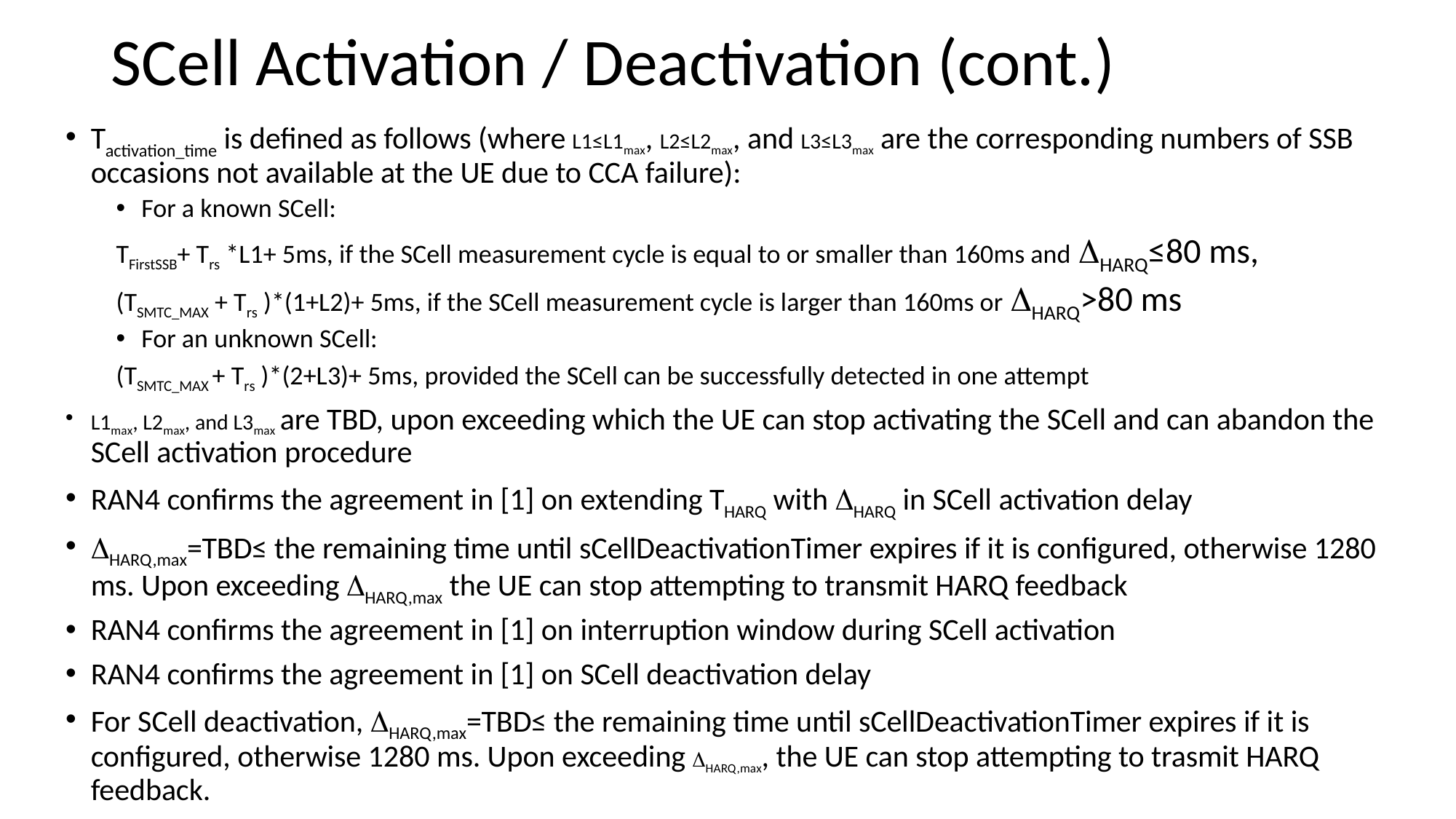

# SCell Activation / Deactivation (cont.)
Tactivation_time is defined as follows (where L1≤L1max, L2≤L2max, and L3≤L3max are the corresponding numbers of SSB occasions not available at the UE due to CCA failure):
For a known SCell:
	TFirstSSB+ Trs *L1+ 5ms, if the SCell measurement cycle is equal to or smaller than 160ms and ΔHARQ≤80 ms,
	(TSMTC_MAX + Trs )*(1+L2)+ 5ms, if the SCell measurement cycle is larger than 160ms or ΔHARQ>80 ms
For an unknown SCell:
	(TSMTC_MAX + Trs )*(2+L3)+ 5ms, provided the SCell can be successfully detected in one attempt
L1max, L2max, and L3max are TBD, upon exceeding which the UE can stop activating the SCell and can abandon the SCell activation procedure
RAN4 confirms the agreement in [1] on extending THARQ with ΔHARQ in SCell activation delay
ΔHARQ,max=TBD≤ the remaining time until sCellDeactivationTimer expires if it is configured, otherwise 1280 ms. Upon exceeding ΔHARQ,max the UE can stop attempting to transmit HARQ feedback
RAN4 confirms the agreement in [1] on interruption window during SCell activation
RAN4 confirms the agreement in [1] on SCell deactivation delay
For SCell deactivation, ΔHARQ,max=TBD≤ the remaining time until sCellDeactivationTimer expires if it is configured, otherwise 1280 ms. Upon exceeding ΔHARQ,max, the UE can stop attempting to trasmit HARQ feedback.